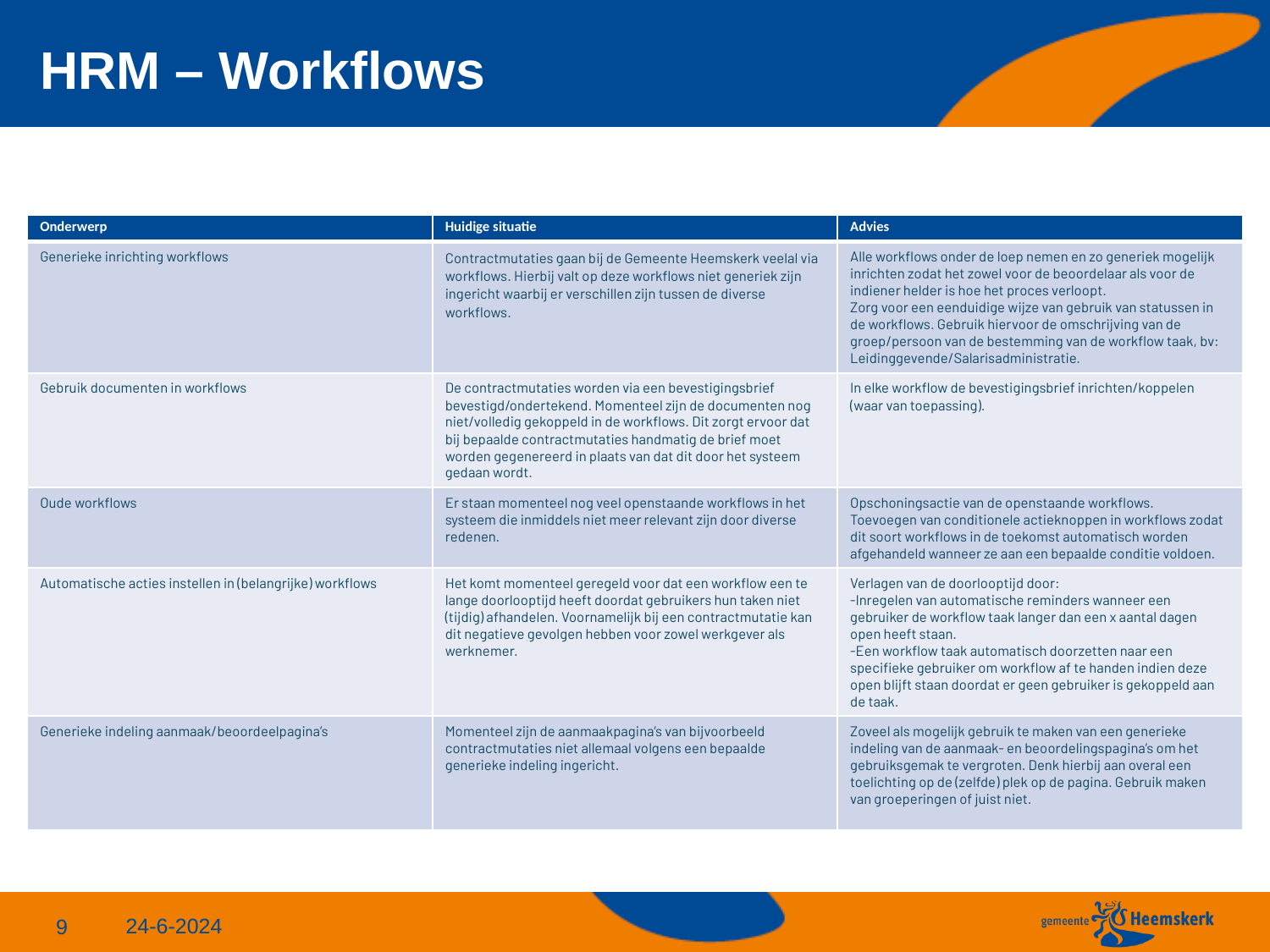

# HRM – Workflows
| Onderwerp | Huidige situatie | Advies |
| --- | --- | --- |
| Generieke inrichting workflows | Contractmutaties gaan bij de Gemeente Heemskerk veelal via workflows. Hierbij valt op deze workflows niet generiek zijn ingericht waarbij er verschillen zijn tussen de diverse workflows. | Alle workflows onder de loep nemen en zo generiek mogelijk inrichten zodat het zowel voor de beoordelaar als voor de indiener helder is hoe het proces verloopt. Zorg voor een eenduidige wijze van gebruik van statussen in de workflows. Gebruik hiervoor de omschrijving van de groep/persoon van de bestemming van de workflow taak, bv: Leidinggevende/Salarisadministratie. |
| Gebruik documenten in workflows | De contractmutaties worden via een bevestigingsbrief bevestigd/ondertekend. Momenteel zijn de documenten nog niet/volledig gekoppeld in de workflows. Dit zorgt ervoor dat bij bepaalde contractmutaties handmatig de brief moet worden gegenereerd in plaats van dat dit door het systeem gedaan wordt. | In elke workflow de bevestigingsbrief inrichten/koppelen (waar van toepassing). |
| Oude workflows | Er staan momenteel nog veel openstaande workflows in het systeem die inmiddels niet meer relevant zijn door diverse redenen. | Opschoningsactie van de openstaande workflows. Toevoegen van conditionele actieknoppen in workflows zodat dit soort workflows in de toekomst automatisch worden afgehandeld wanneer ze aan een bepaalde conditie voldoen. |
| Automatische acties instellen in (belangrijke) workflows | Het komt momenteel geregeld voor dat een workflow een te lange doorlooptijd heeft doordat gebruikers hun taken niet (tijdig) afhandelen. Voornamelijk bij een contractmutatie kan dit negatieve gevolgen hebben voor zowel werkgever als werknemer. | Verlagen van de doorlooptijd door: -Inregelen van automatische reminders wanneer een gebruiker de workflow taak langer dan een x aantal dagen open heeft staan. -Een workflow taak automatisch doorzetten naar een specifieke gebruiker om workflow af te handen indien deze open blijft staan doordat er geen gebruiker is gekoppeld aan de taak. |
| Generieke indeling aanmaak/beoordeelpagina’s | Momenteel zijn de aanmaakpagina’s van bijvoorbeeld contractmutaties niet allemaal volgens een bepaalde generieke indeling ingericht. | Zoveel als mogelijk gebruik te maken van een generieke indeling van de aanmaak- en beoordelingspagina’s om het gebruiksgemak te vergroten. Denk hierbij aan overal een toelichting op de (zelfde) plek op de pagina. Gebruik maken van groeperingen of juist niet. |
24-6-2024
9